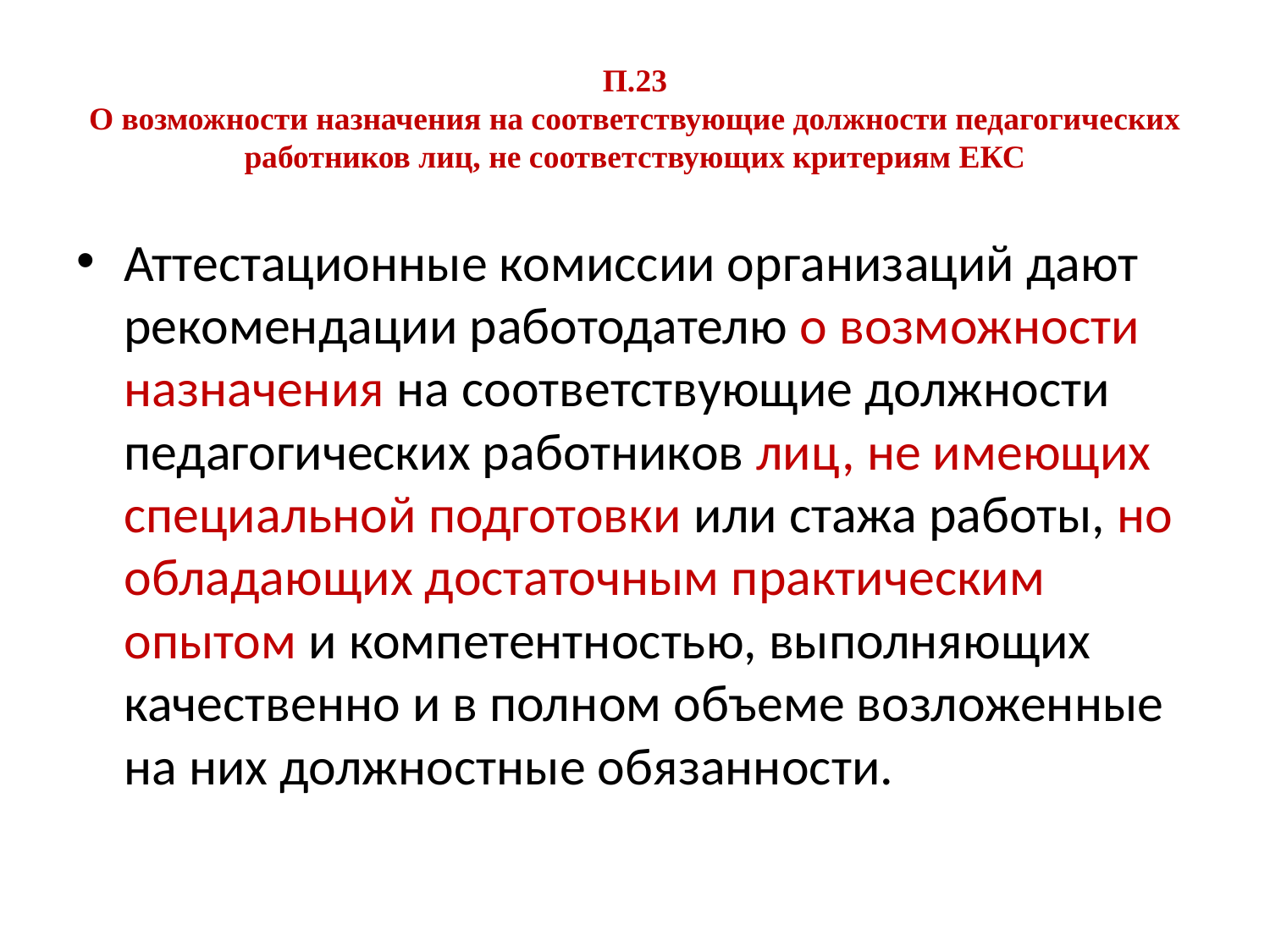

# П.23 О возможности назначения на соответствующие должности педагогических работников лиц, не соответствующих критериям ЕКС
Аттестационные комиссии организаций дают рекомендации работодателю о возможности назначения на соответствующие должности педагогических работников лиц, не имеющих специальной подготовки или стажа работы, но обладающих достаточным практическим опытом и компетентностью, выполняющих качественно и в полном объеме возложенные на них должностные обязанности.